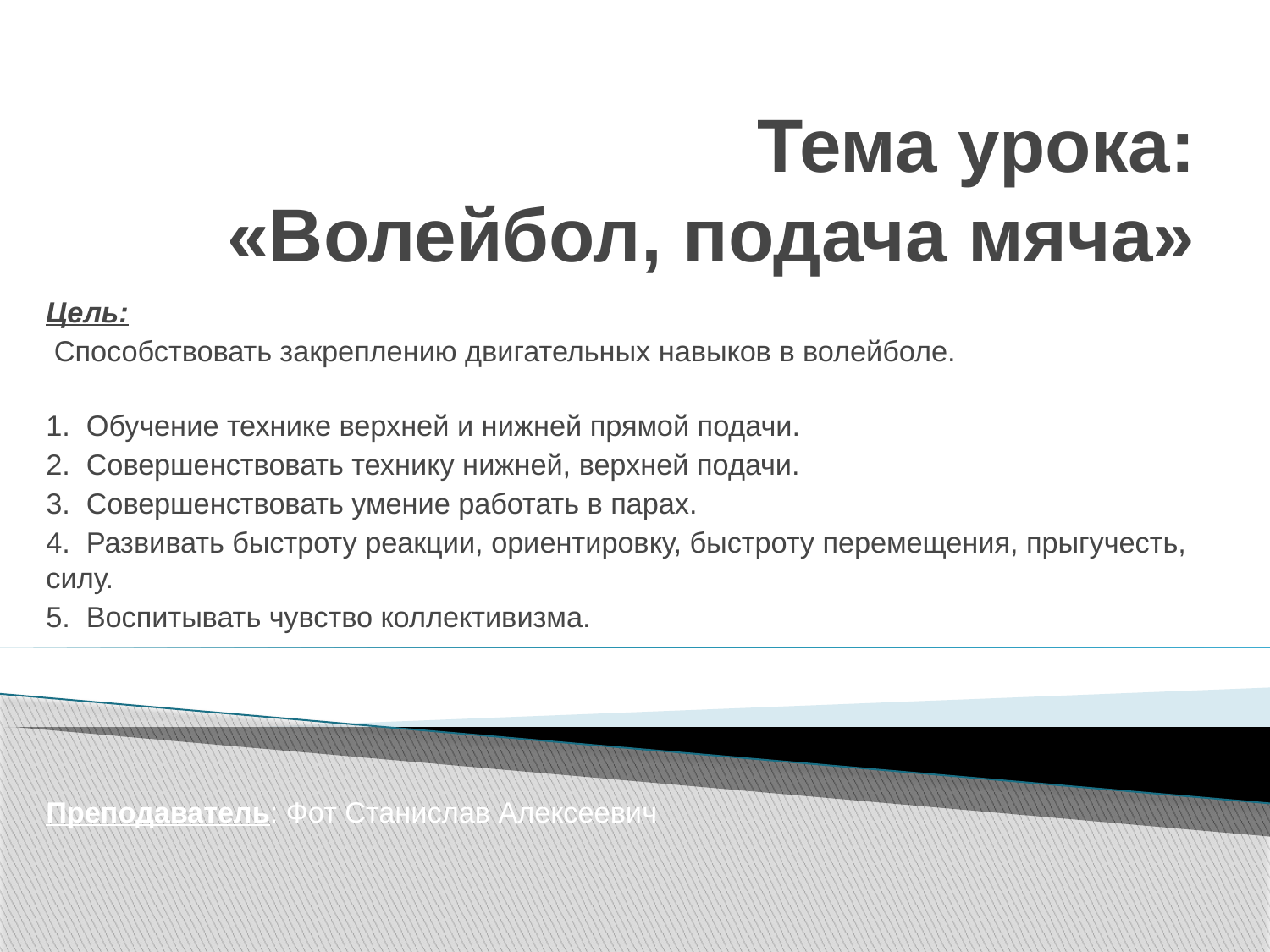

# Тема урока: «Волейбол, подача мяча»
Цель:
 Способствовать закреплению двигательных навыков в волейболе.
1.  Обучение технике верхней и нижней прямой подачи.
2.  Совершенствовать технику нижней, верхней подачи.
3.  Совершенствовать умение работать в парах.
4.  Развивать быстроту реакции, ориентировку, быстроту перемещения, прыгучесть, силу.
5.  Воспитывать чувство коллективизма.

Преподаватель: Фот Станислав Алексеевич